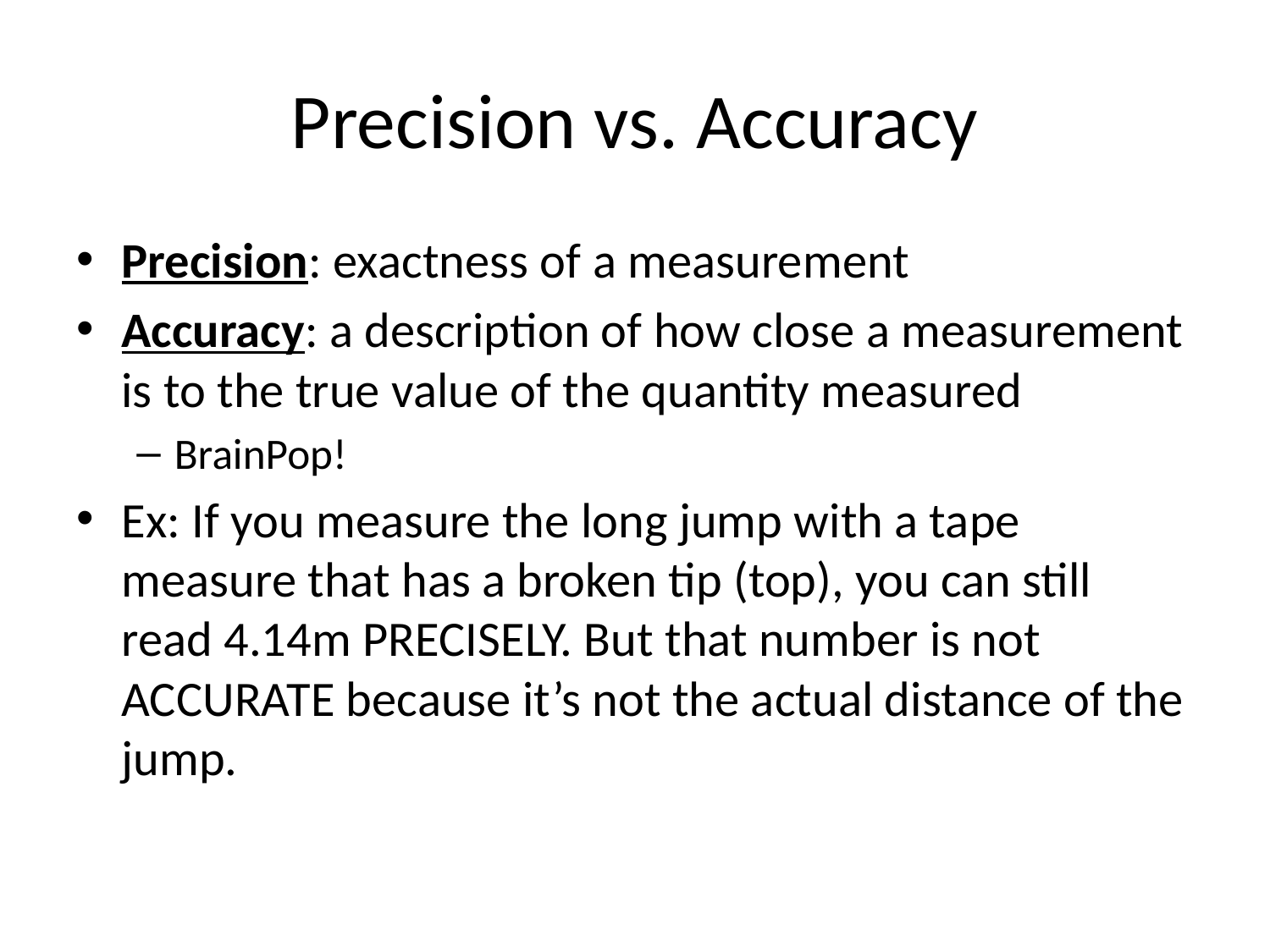

# Precision vs. Accuracy
Precision: exactness of a measurement
Accuracy: a description of how close a measurement is to the true value of the quantity measured
BrainPop!
Ex: If you measure the long jump with a tape measure that has a broken tip (top), you can still read 4.14m PRECISELY. But that number is not ACCURATE because it’s not the actual distance of the jump.